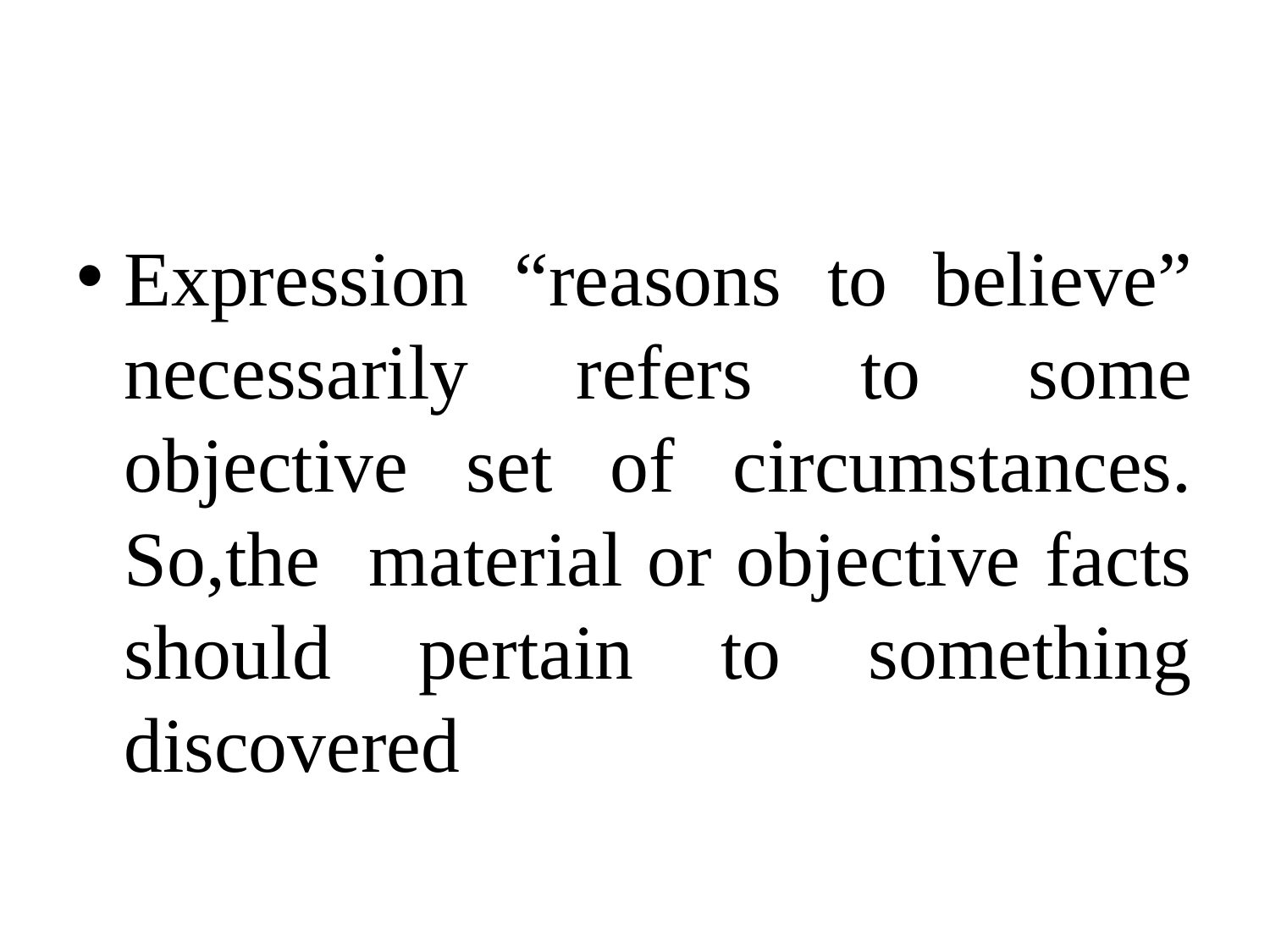

#
Expression “reasons to believe” necessarily refers to some objective set of circumstances. So,the  material or objective facts should pertain to something discovered